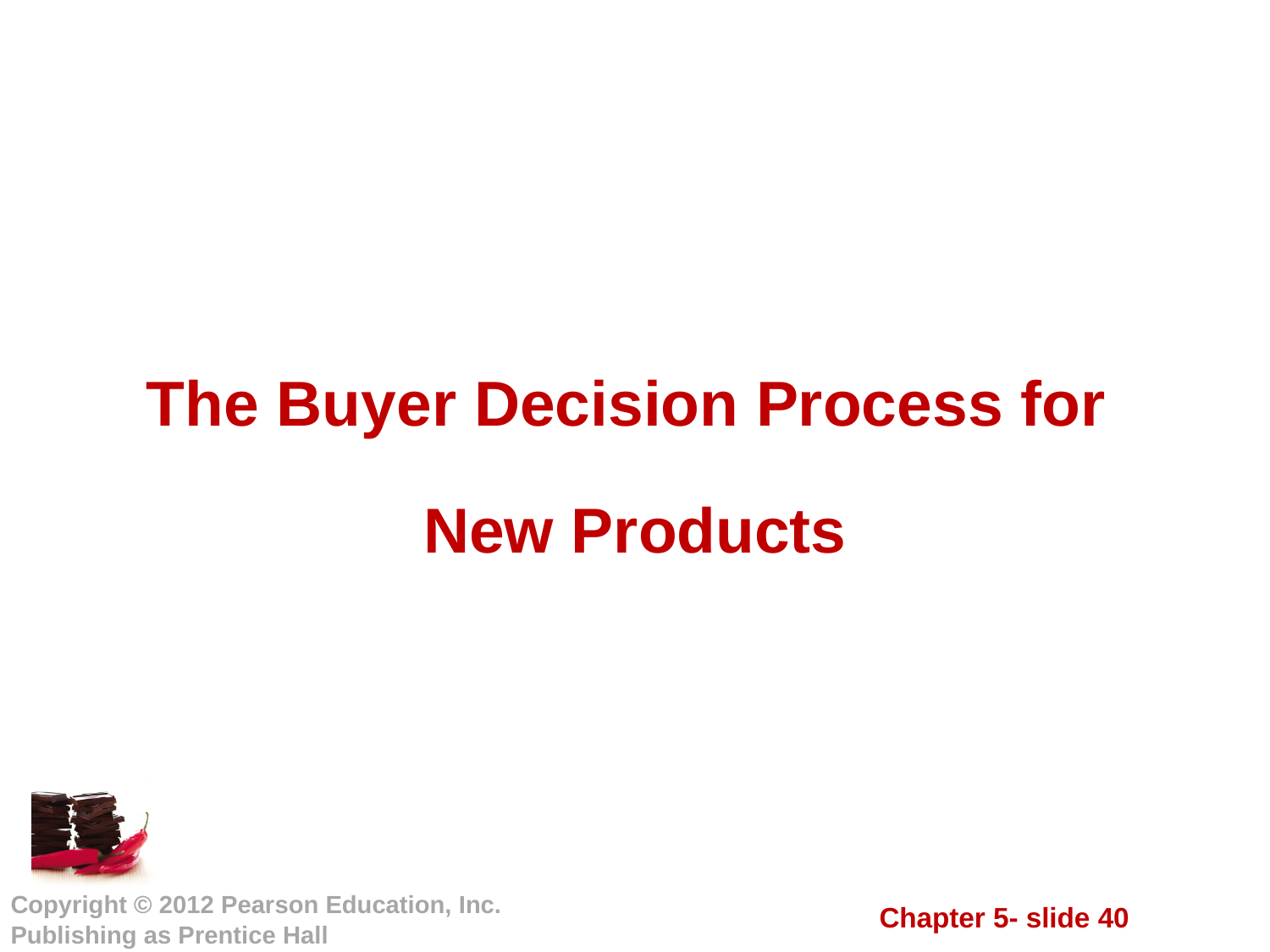

# The Buyer Decision Process for New Products